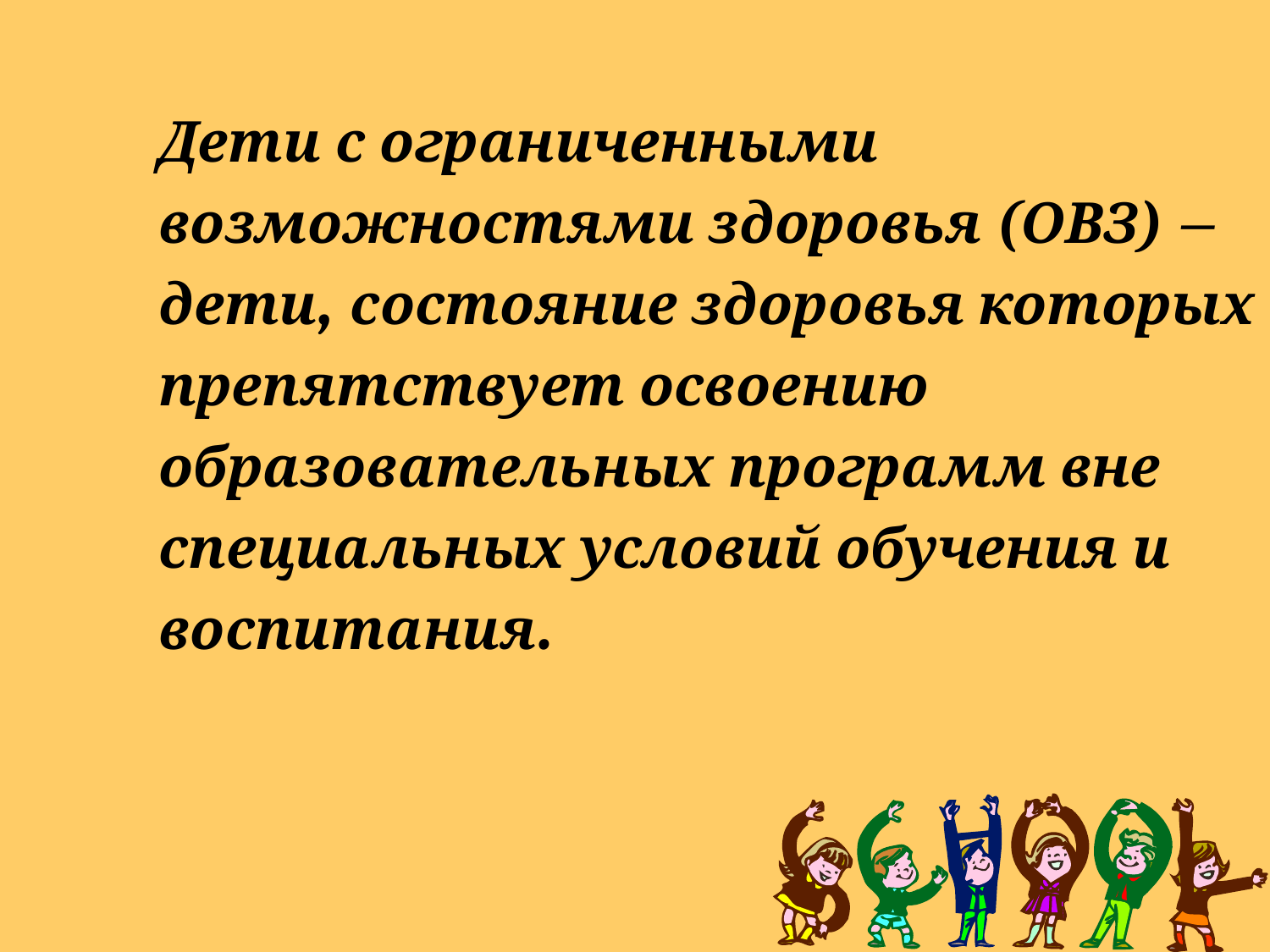

Дети с ограниченными возможностями здоровья (ОВЗ) – дети, состояние здоровья которых препятствует освоению образовательных программ вне специальных условий обучения и воспитания.